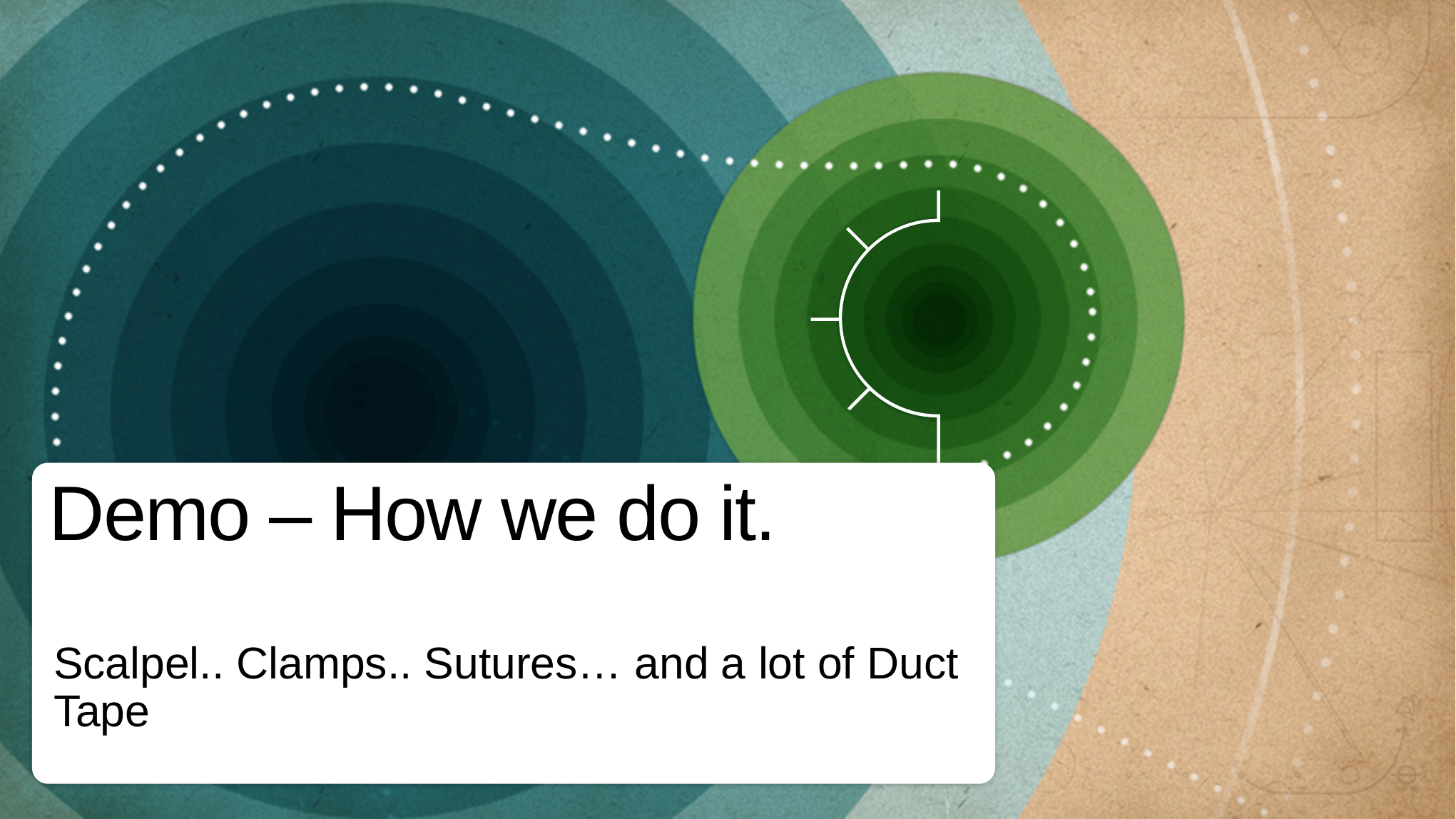

# Demo – How we do it.
Scalpel.. Clamps.. Sutures… and a lot of Duct Tape